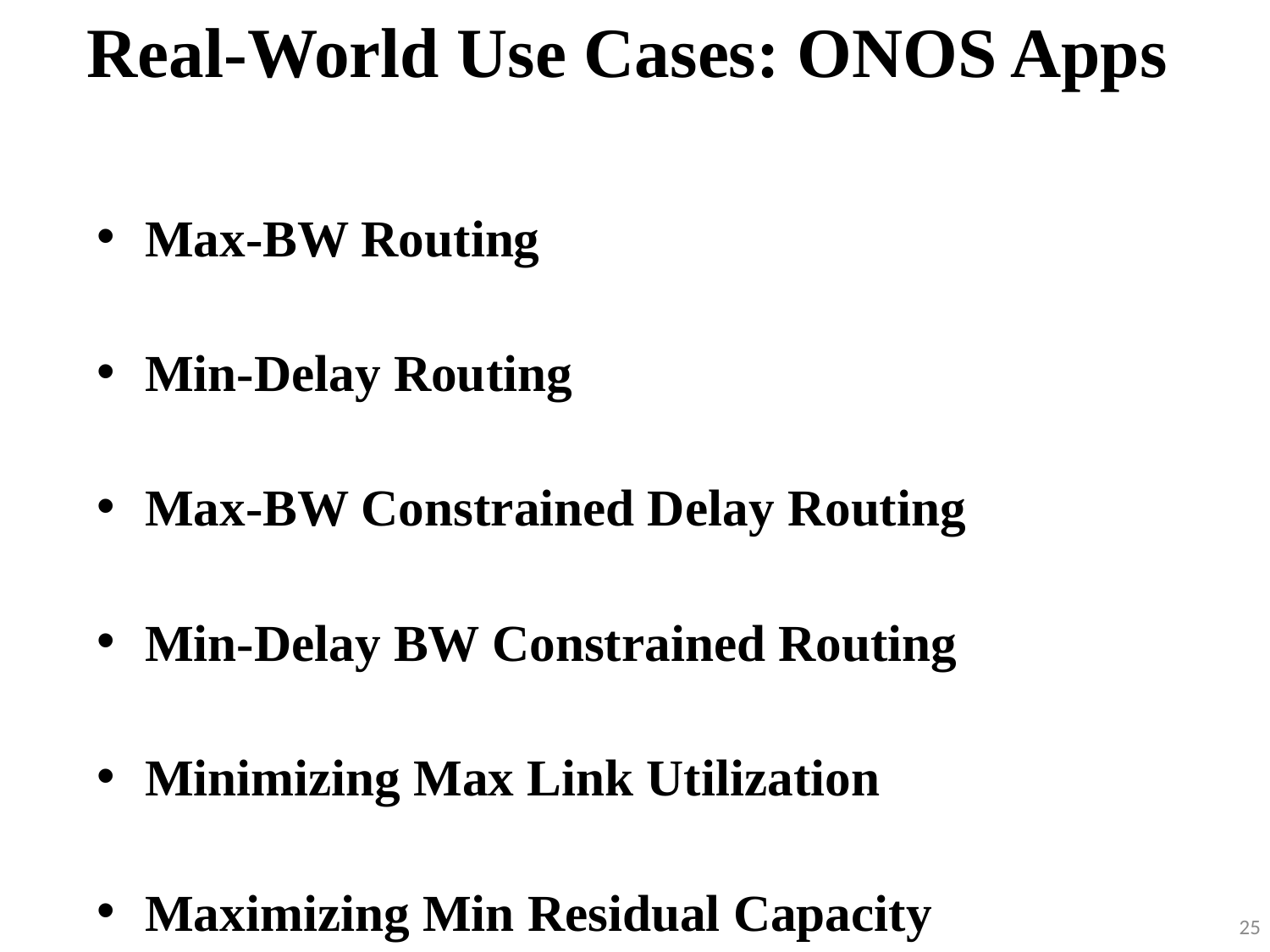

Real-World Use Cases: ONOS Apps
Max-BW Routing
Min-Delay Routing
Max-BW Constrained Delay Routing
Min-Delay BW Constrained Routing
Minimizing Max Link Utilization
Maximizing Min Residual Capacity
25